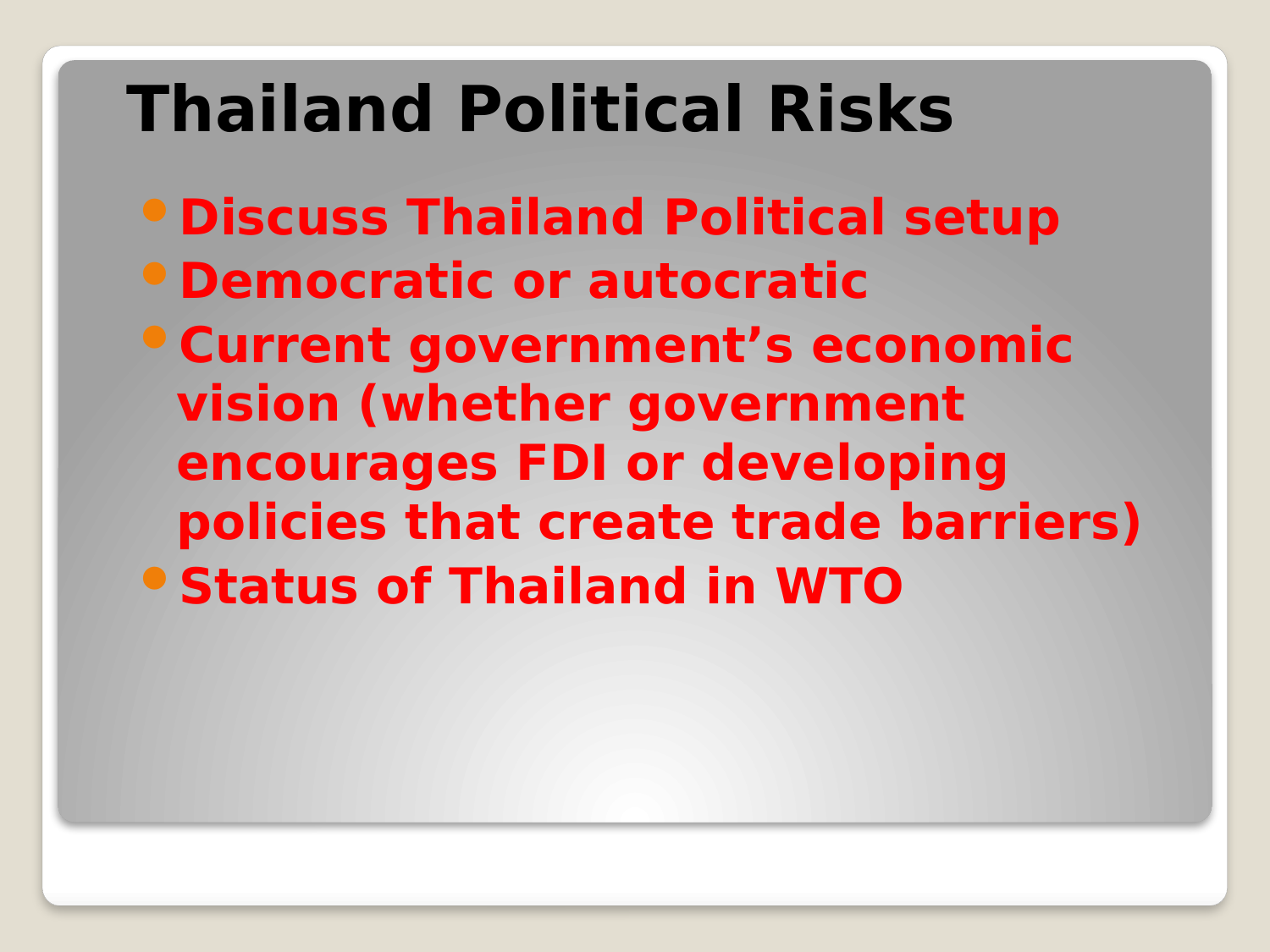

# Thailand Political Risks
Discuss Thailand Political setup
Democratic or autocratic
Current government’s economic vision (whether government encourages FDI or developing policies that create trade barriers)
Status of Thailand in WTO